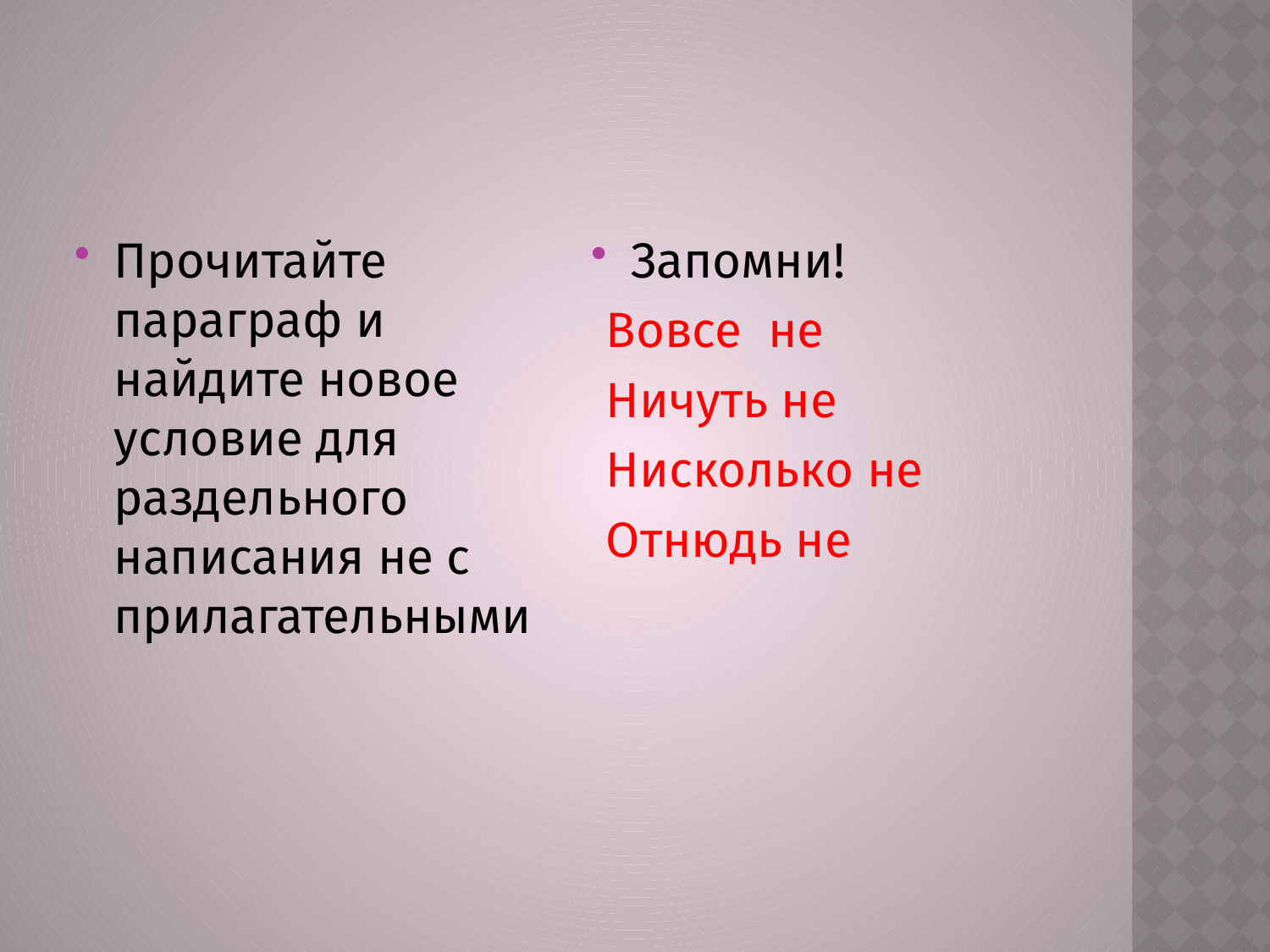

#
Прочитайте параграф и найдите новое условие для раздельного написания не с прилагательными
Запомни!
 Вовсе  не
 Ничуть не
 Нисколько не
 Отнюдь не